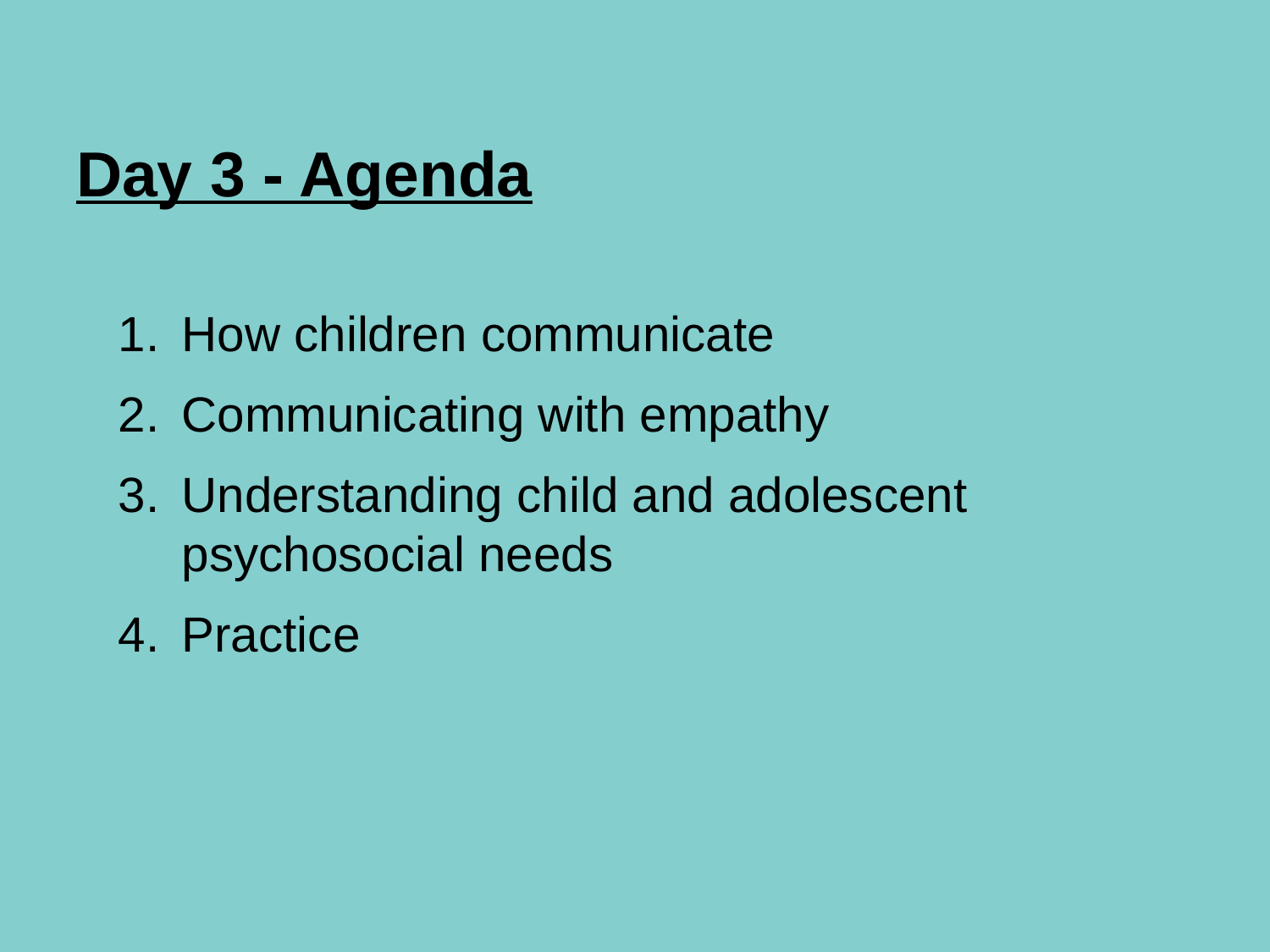

# Day 3 - Agenda
How children communicate
Communicating with empathy
Understanding child and adolescent psychosocial needs
Practice